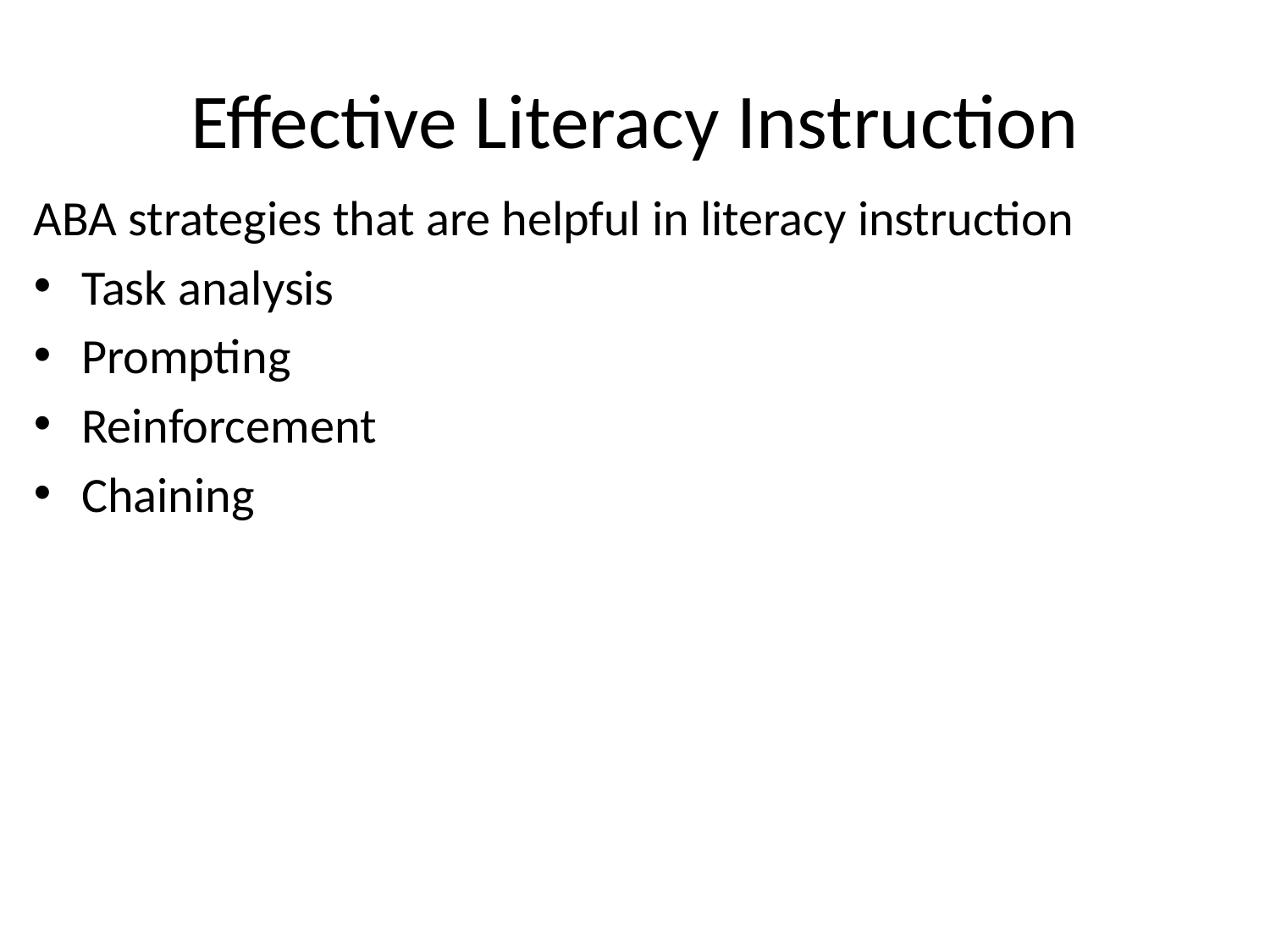

# Effective Literacy Instruction
ABA strategies that are helpful in literacy instruction
Task analysis
Prompting
Reinforcement
Chaining